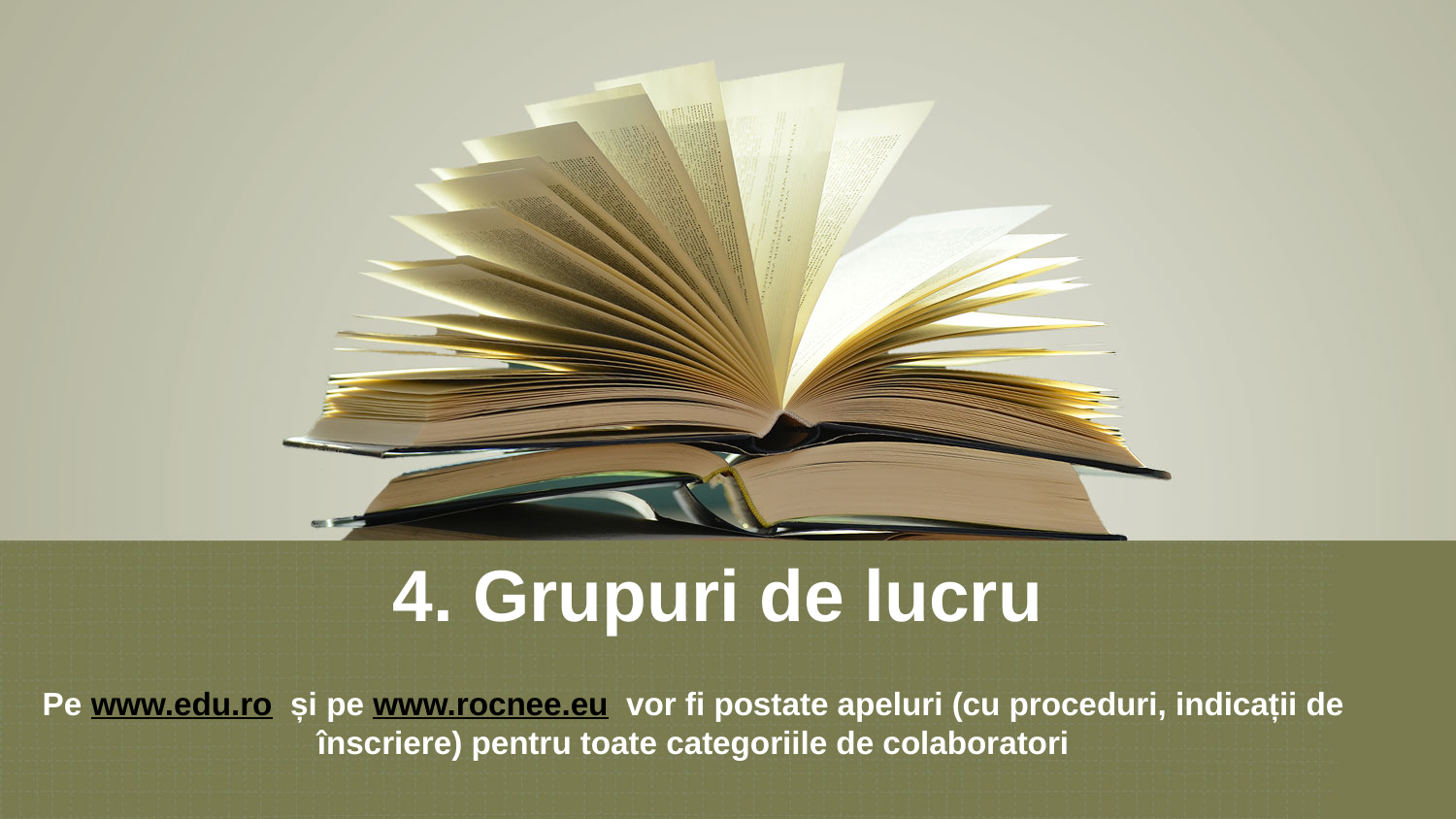

4. Grupuri de lucru
Pe www.edu.ro  și pe www.rocnee.eu  vor fi postate apeluri (cu proceduri, indicații de înscriere) pentru toate categoriile de colaboratori